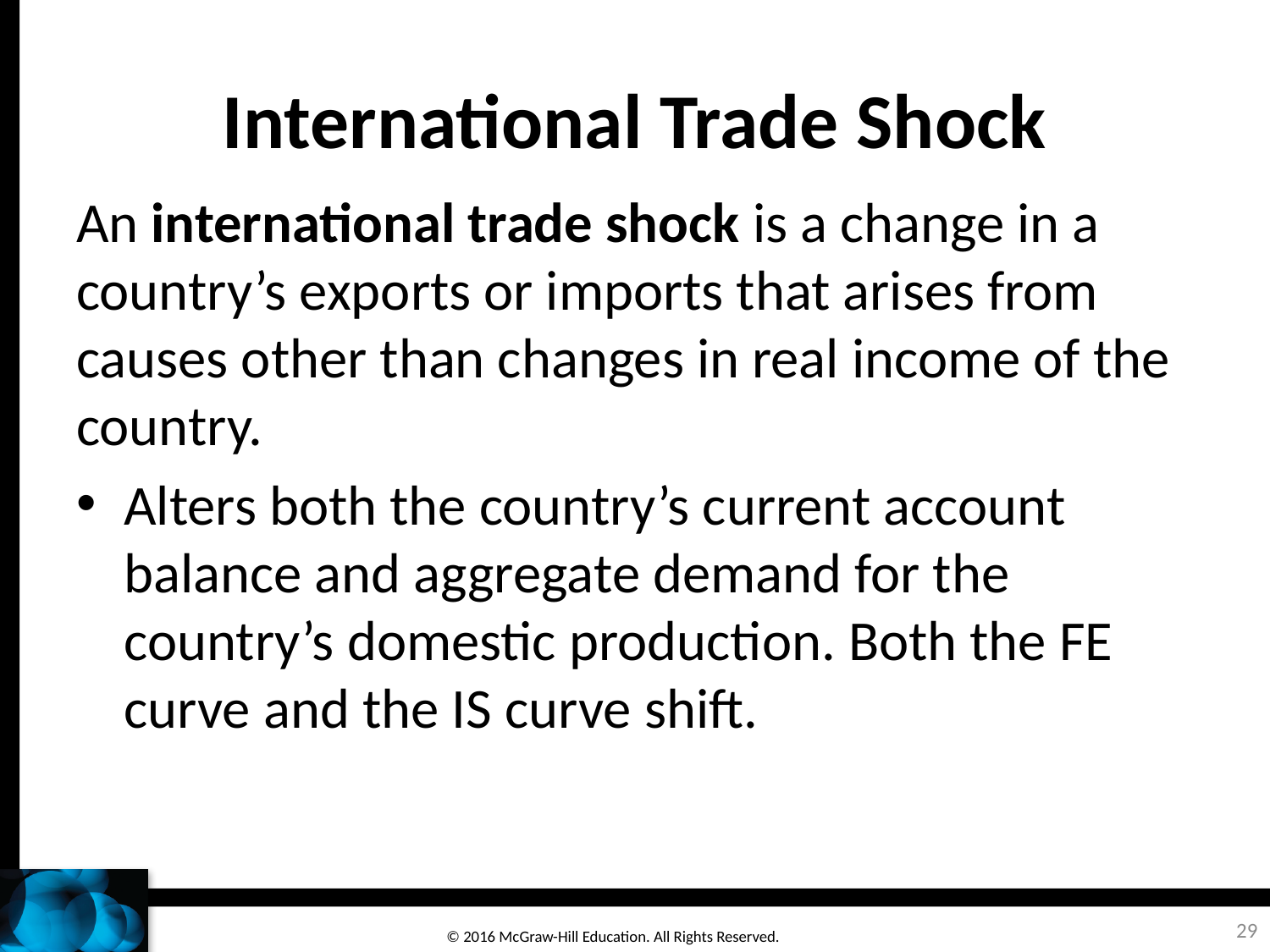

# International Trade Shock
An international trade shock is a change in a country’s exports or imports that arises from causes other than changes in real income of the country.
Alters both the country’s current account balance and aggregate demand for the country’s domestic production. Both the FE curve and the IS curve shift.
29
© 2016 McGraw-Hill Education. All Rights Reserved.